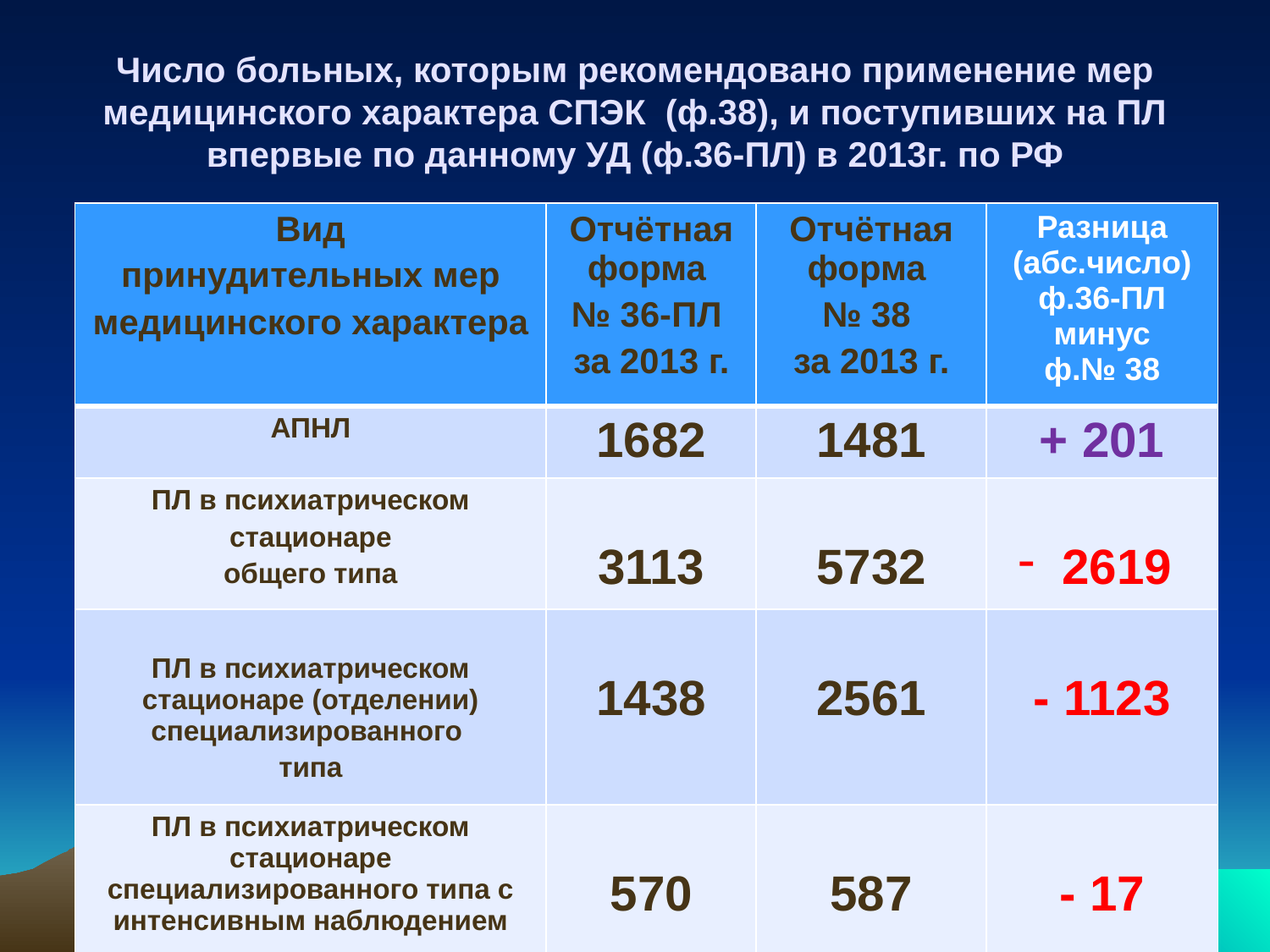

# Число больных, которым рекомендовано применение мер медицинского характера СПЭК  (ф.38), и поступивших на ПЛ впервые по данному УД (ф.36-ПЛ) в 2013г. по РФ
| Вид принудительных мер медицинского характера | Отчётная форма № 36-ПЛ за 2013 г. | Отчётная форма № 38 за 2013 г. | Разница (абс.число) ф.36-ПЛ минус ф.№ 38 |
| --- | --- | --- | --- |
| АПНЛ | 1682 | 1481 | + 201 |
| ПЛ в психиатрическом стационаре общего типа | 3113 | 5732 | 2619 |
| ПЛ в психиатрическом стационаре (отделении) специализированного типа | 1438 | 2561 | - 1123 |
| ПЛ в психиатрическом стационаре специализированного типа с интенсивным наблюдением | 570 | 587 | - 17 |